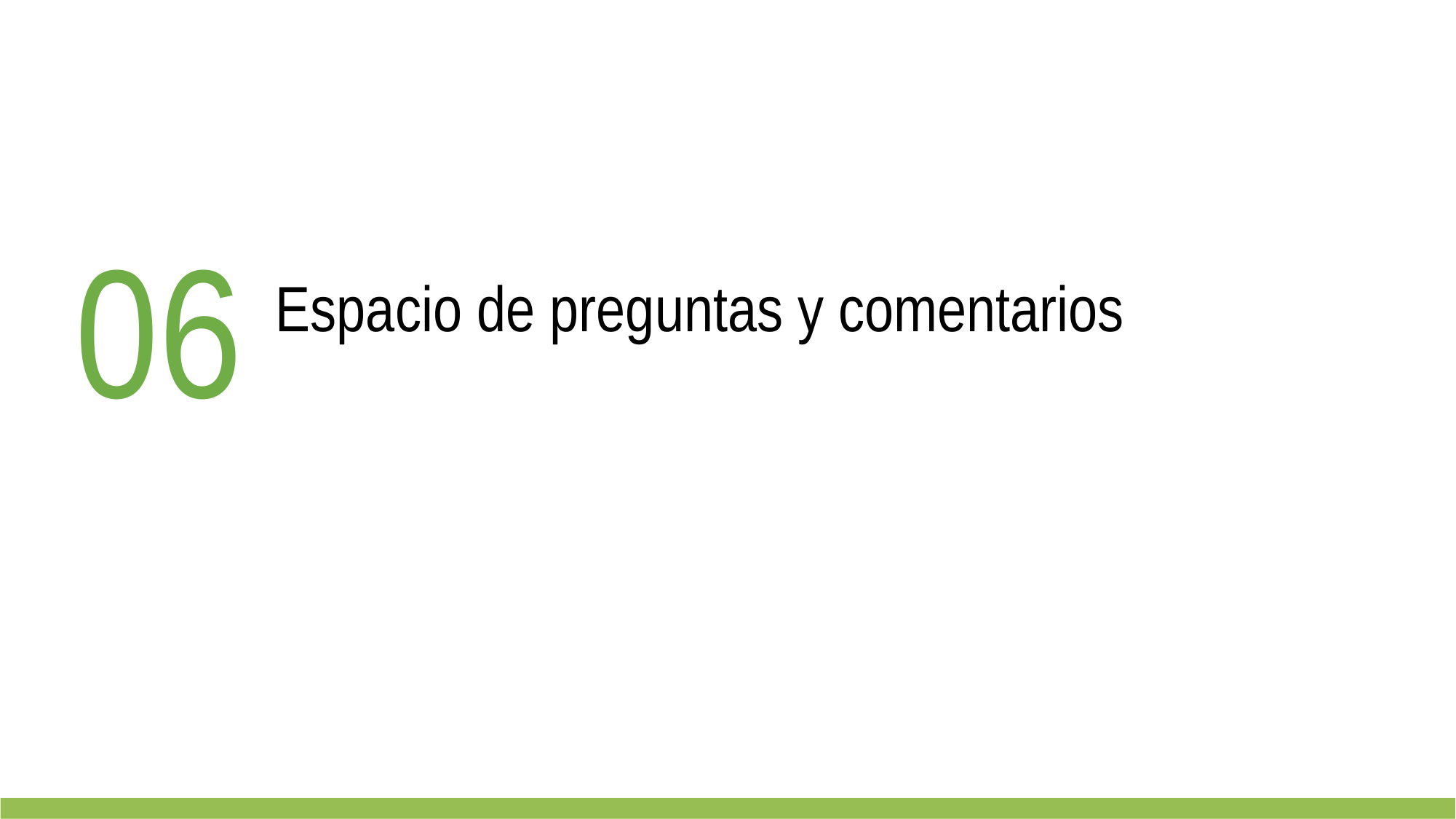

06
# Espacio de preguntas y comentarios